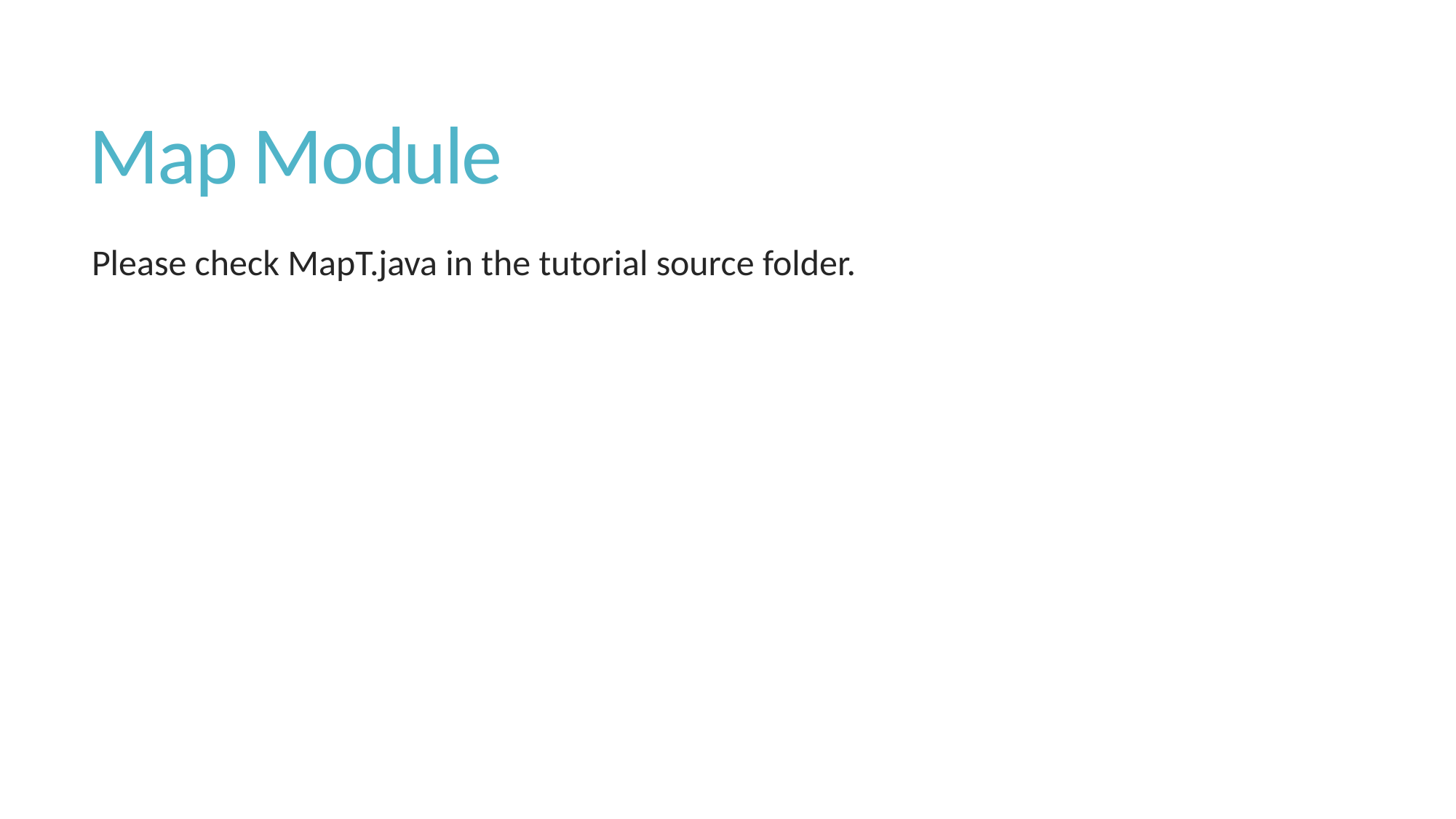

# Map Module
Please check MapT.java in the tutorial source folder.